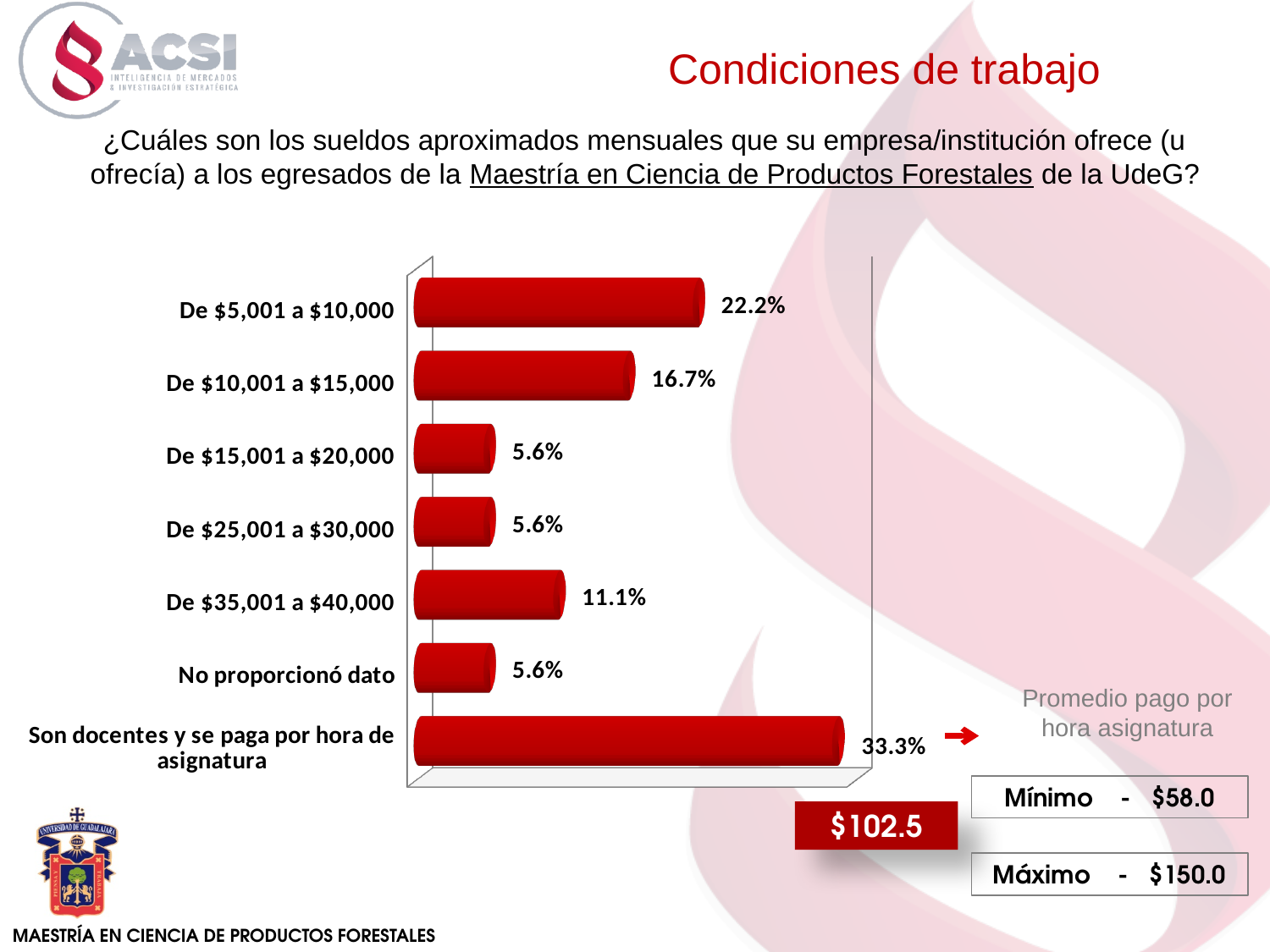

Condiciones de trabajo
¿Cuáles son los sueldos aproximados mensuales que su empresa/institución ofrece (u ofrecía) a los egresados de la Maestría en Ciencia de Productos Forestales de la UdeG?

[unsupported chart]

Promedio pago por hora asignatura
Mínimo    -   $58.0
$102.5
Máximo    -   $150.0